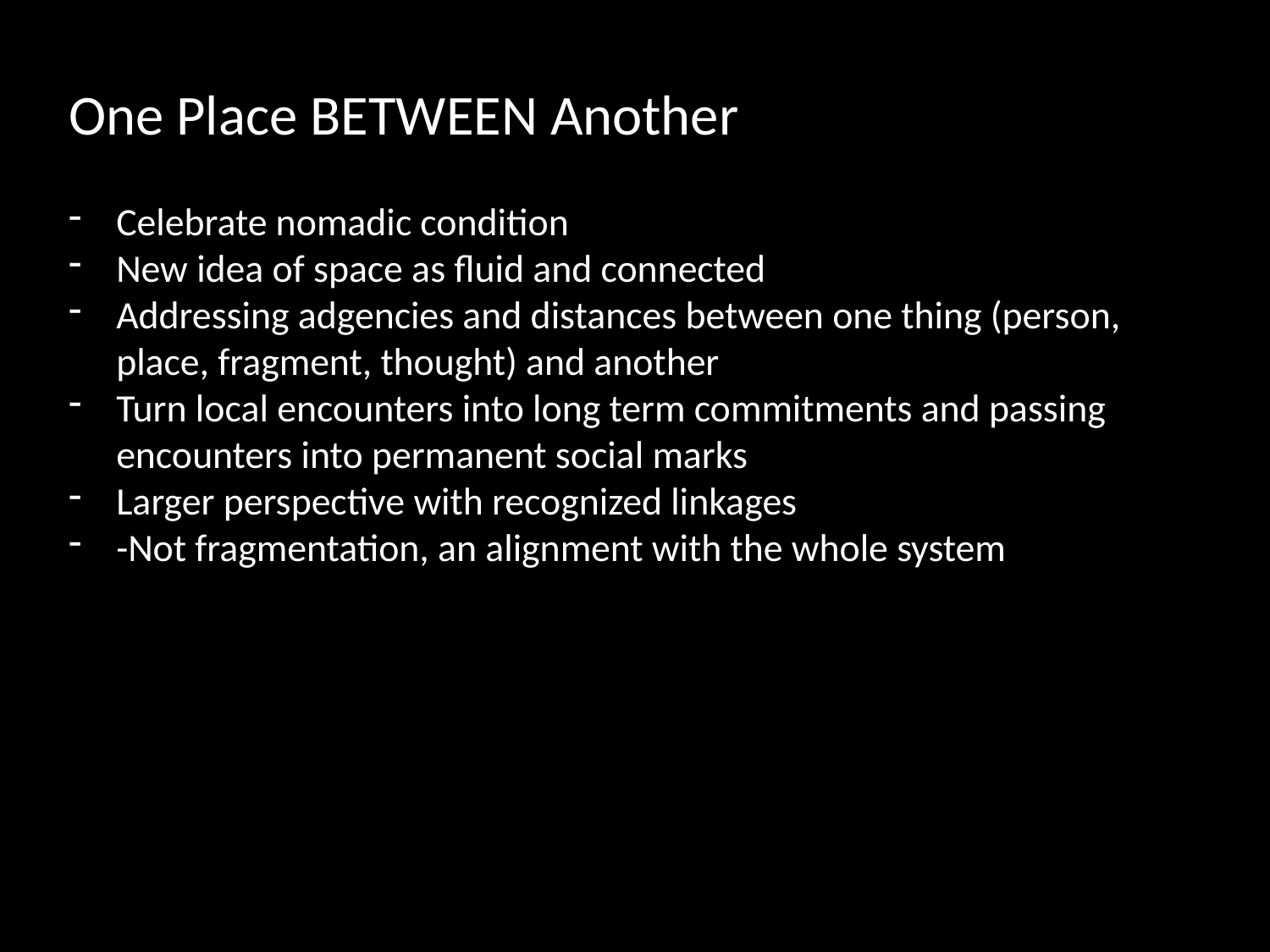

One Place BETWEEN Another
Celebrate nomadic condition
New idea of space as fluid and connected
Addressing adgencies and distances between one thing (person, place, fragment, thought) and another
Turn local encounters into long term commitments and passing encounters into permanent social marks
Larger perspective with recognized linkages
-Not fragmentation, an alignment with the whole system